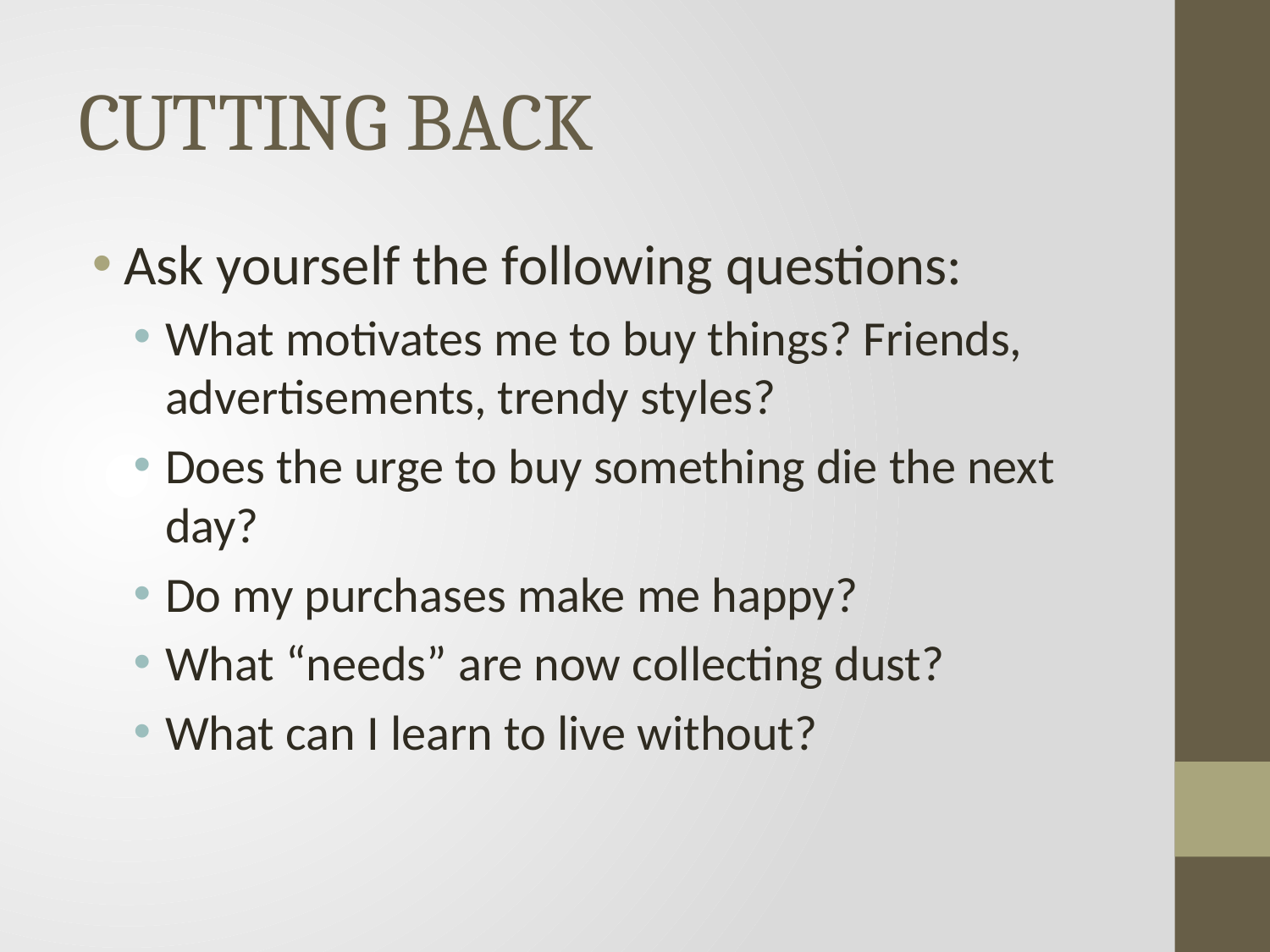

# CUTTING BACK
Ask yourself the following questions:
What motivates me to buy things? Friends, advertisements, trendy styles?
Does the urge to buy something die the next day?
Do my purchases make me happy?
What “needs” are now collecting dust?
What can I learn to live without?